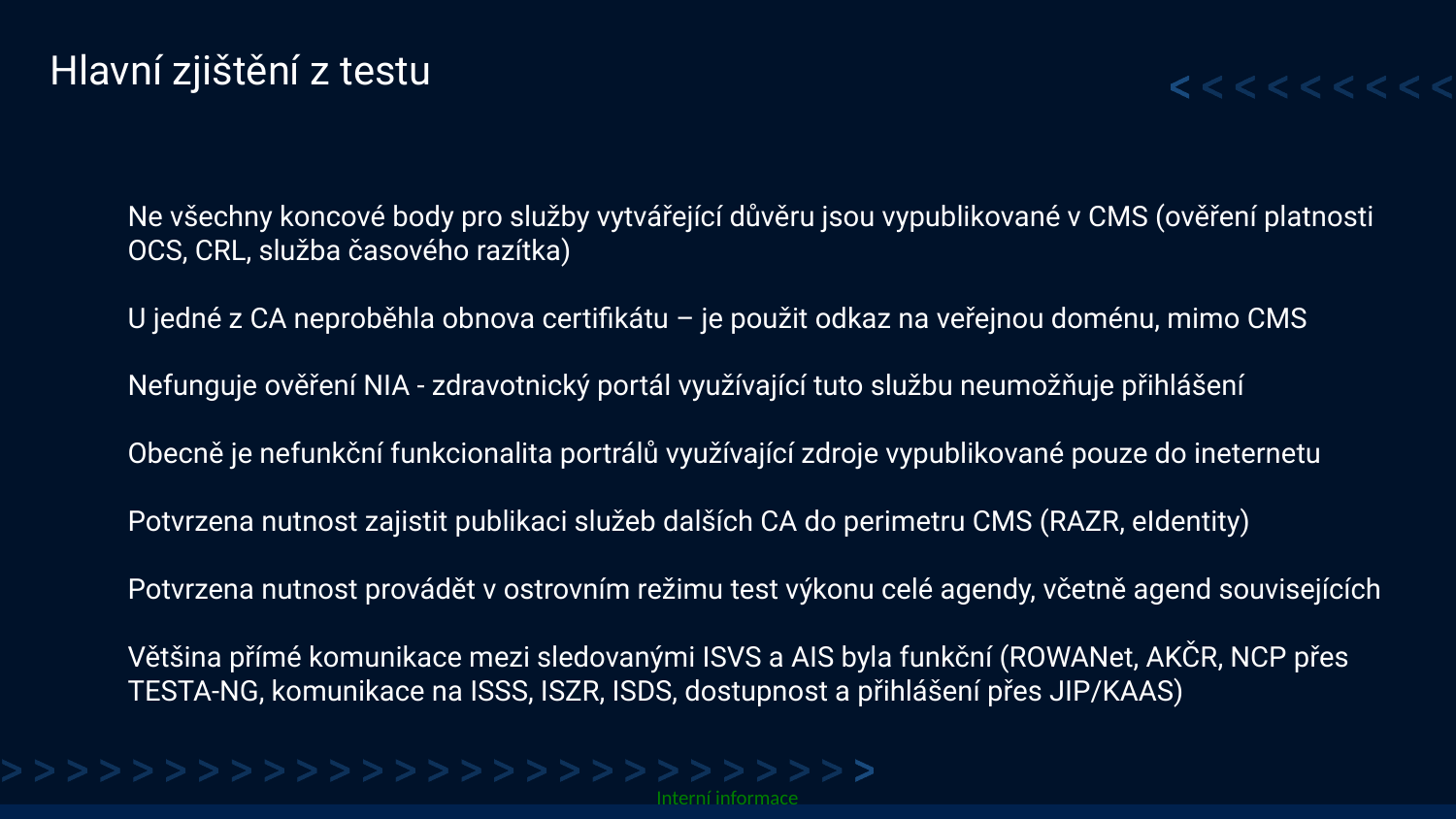

# Hlavní zjištění z testu
Ne všechny koncové body pro služby vytvářející důvěru jsou vypublikované v CMS (ověření platnosti OCS, CRL, služba časového razítka)

U jedné z CA neproběhla obnova certifikátu – je použit odkaz na veřejnou doménu, mimo CMS

Nefunguje ověření NIA - zdravotnický portál využívající tuto službu neumožňuje přihlášení

Obecně je nefunkční funkcionalita portrálů využívající zdroje vypublikované pouze do ineternetu

Potvrzena nutnost zajistit publikaci služeb dalších CA do perimetru CMS (RAZR, eIdentity)

Potvrzena nutnost provádět v ostrovním režimu test výkonu celé agendy, včetně agend souvisejících

Většina přímé komunikace mezi sledovanými ISVS a AIS byla funkční (ROWANet, AKČR, NCP přes TESTA-NG, komunikace na ISSS, ISZR, ISDS, dostupnost a přihlášení přes JIP/KAAS)